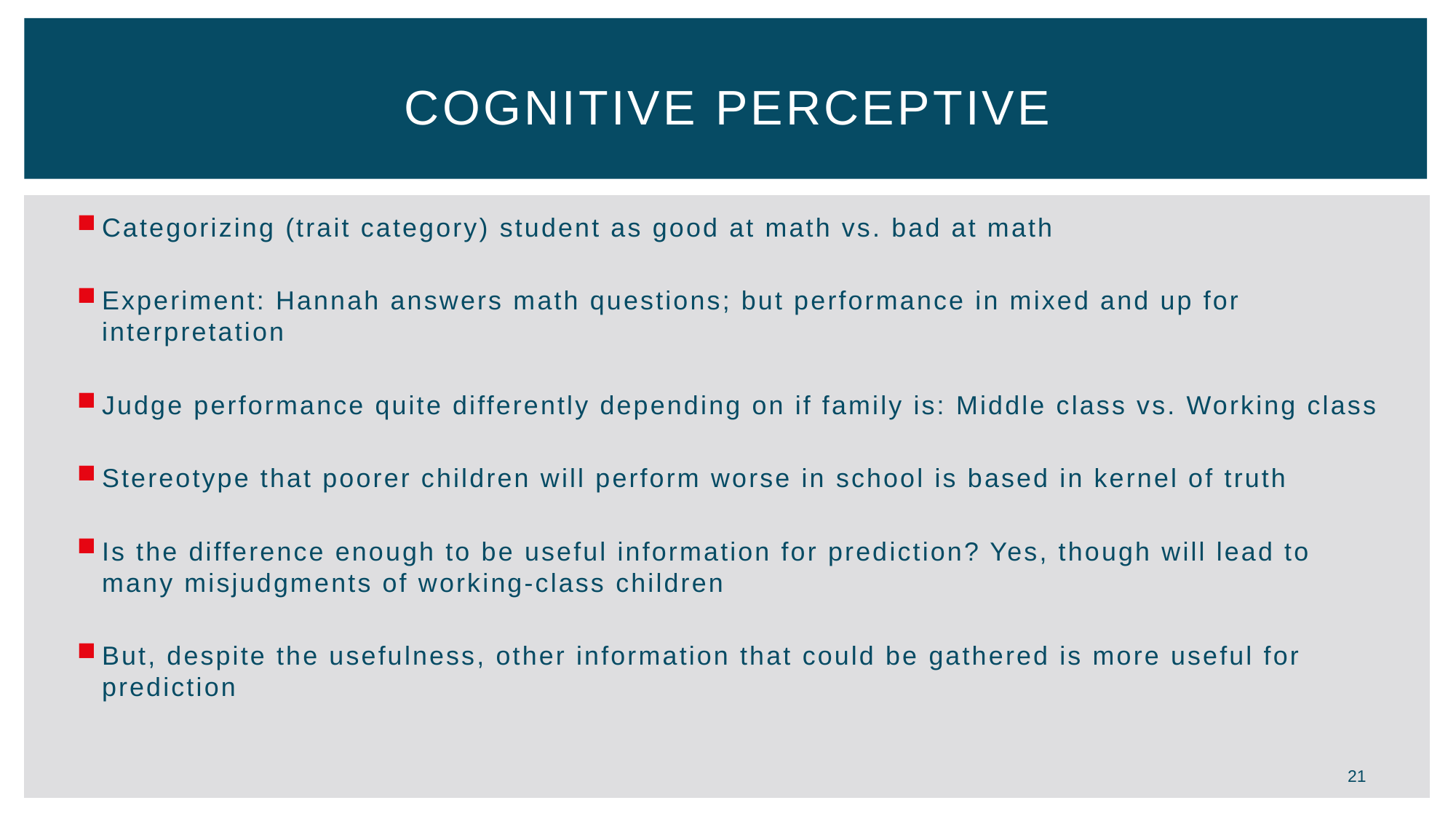

# Cognitive Perceptive
Categorizing (trait category) student as good at math vs. bad at math

Experiment: Hannah answers math questions; but performance in mixed and up for interpretation

Judge performance quite differently depending on if family is: Middle class vs. Working class

Stereotype that poorer children will perform worse in school is based in kernel of truth

Is the difference enough to be useful information for prediction? Yes, though will lead to many misjudgments of working-class children

But, despite the usefulness, other information that could be gathered is more useful for prediction

21